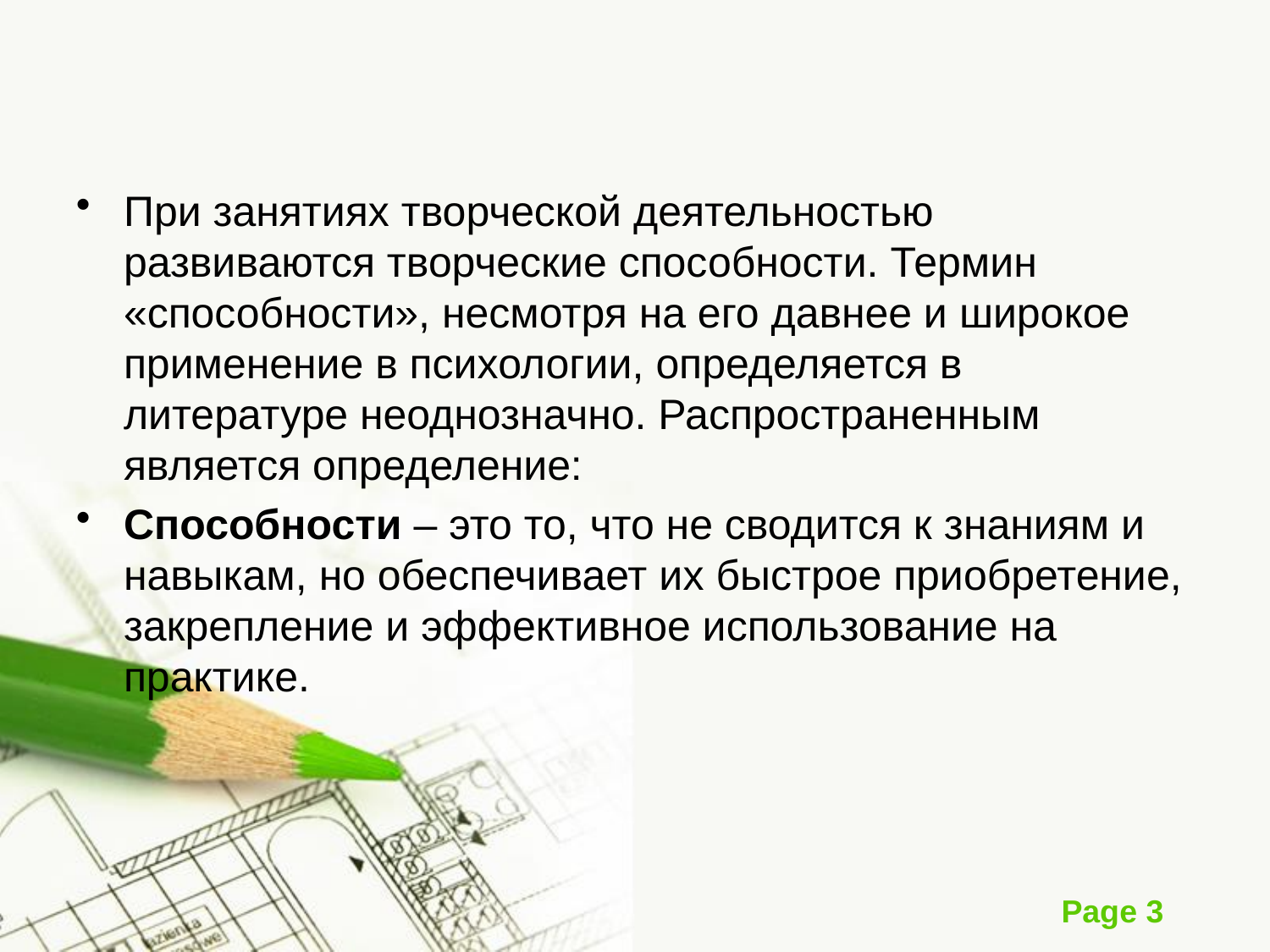

#

При занятиях творческой деятельностью развиваются творческие способности. Термин «способности», несмотря на его давнее и широкое применение в психологии, определяется в литературе неоднозначно. Распространенным является определение:
Способности – это то, что не сводится к знаниям и навыкам, но обеспечивает их быстрое приобретение, закрепление и эффективное использование на практике.